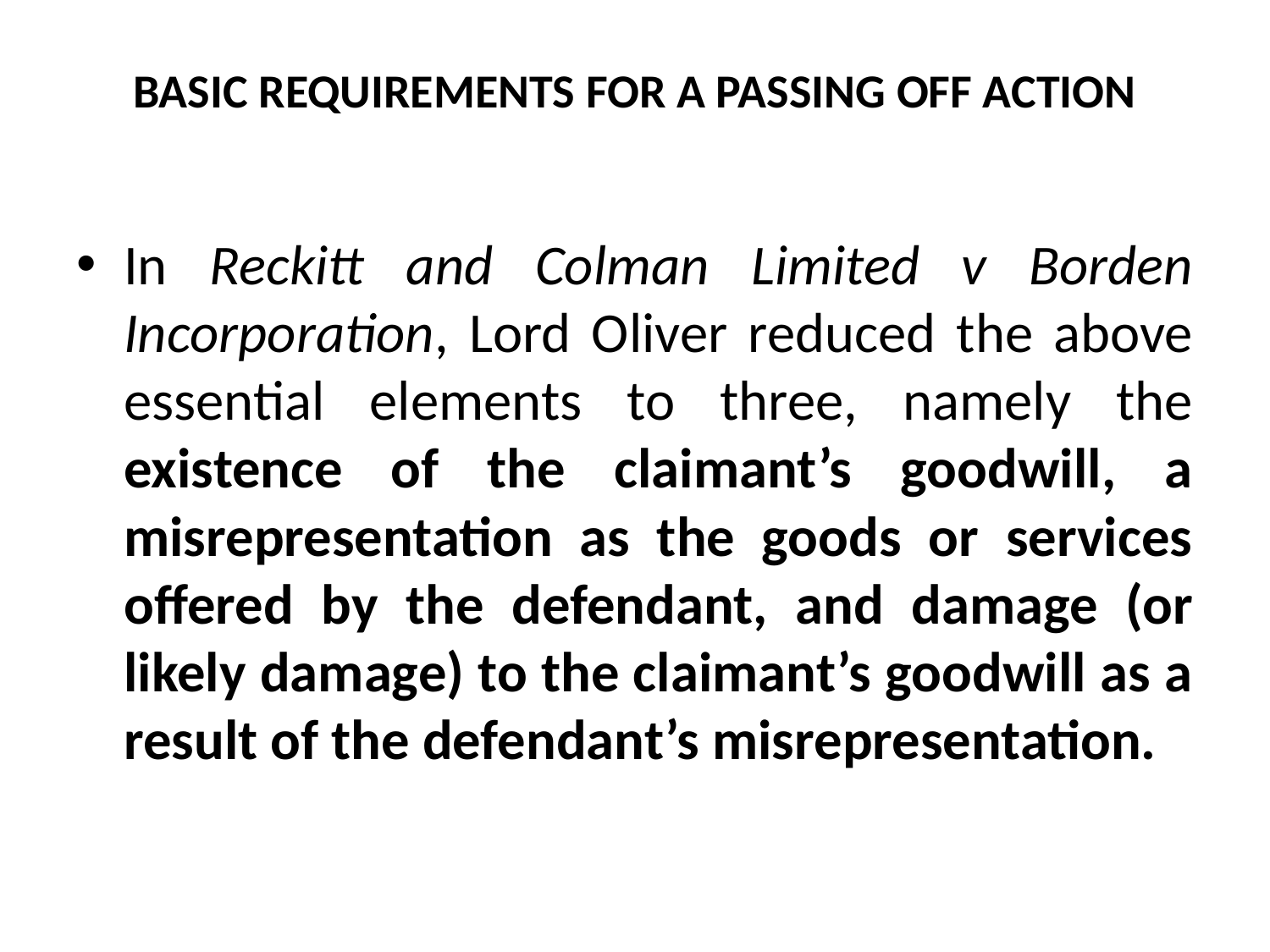

# BASIC REQUIREMENTS FOR A PASSING OFF ACTION
In Reckitt and Colman Limited v Borden Incorporation, Lord Oliver reduced the above essential elements to three, namely the existence of the claimant’s goodwill, a misrepresentation as the goods or services offered by the defendant, and damage (or likely damage) to the claimant’s goodwill as a result of the defendant’s misrepresentation.